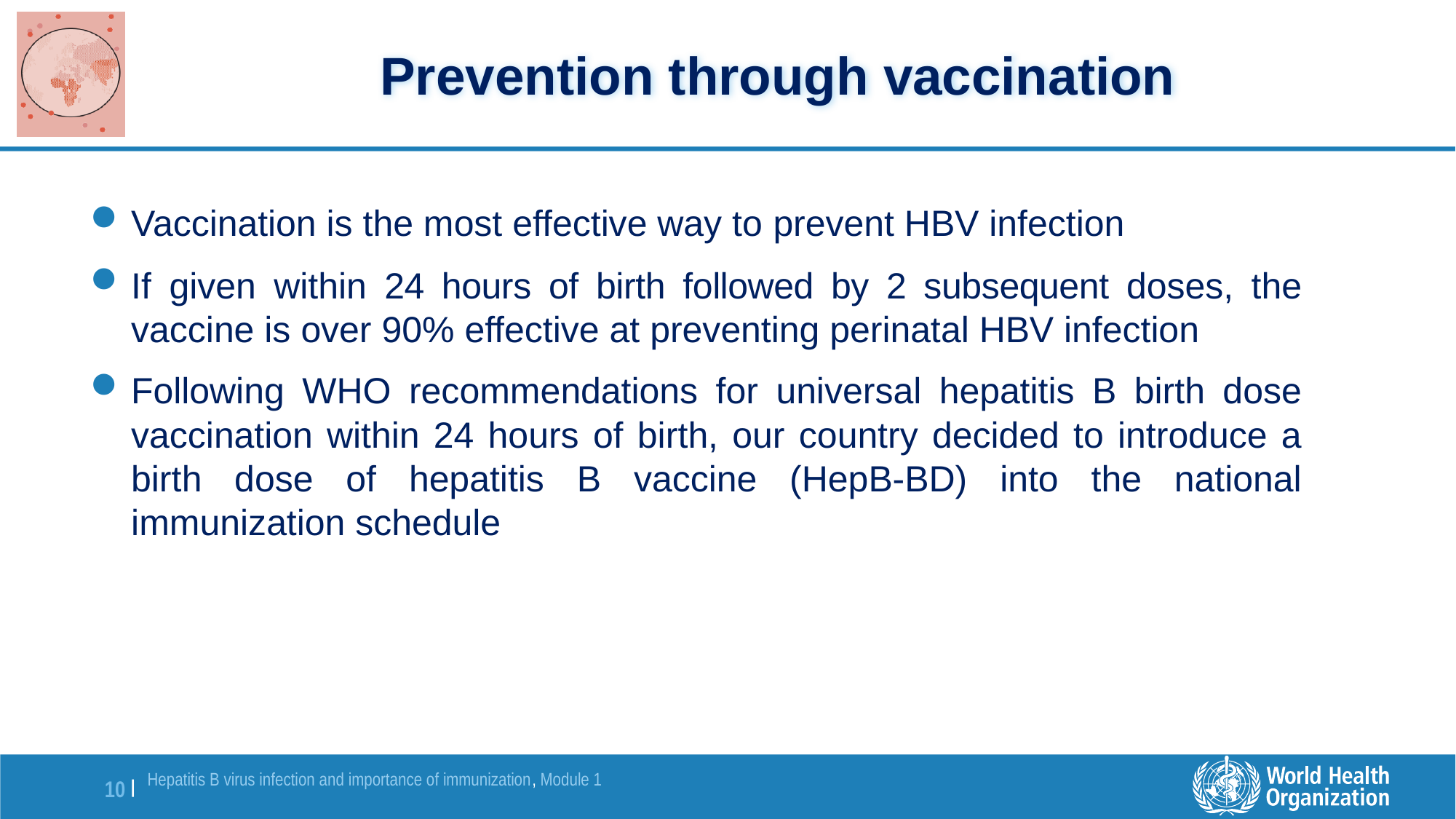

# Prevention through vaccination
Vaccination is the most effective way to prevent HBV infection
If given within 24 hours of birth followed by 2 subsequent doses, the vaccine is over 90% effective at preventing perinatal HBV infection
Following WHO recommendations for universal hepatitis B birth dose vaccination within 24 hours of birth, our country decided to introduce a birth dose of hepatitis B vaccine (HepB-BD) into the national immunization schedule